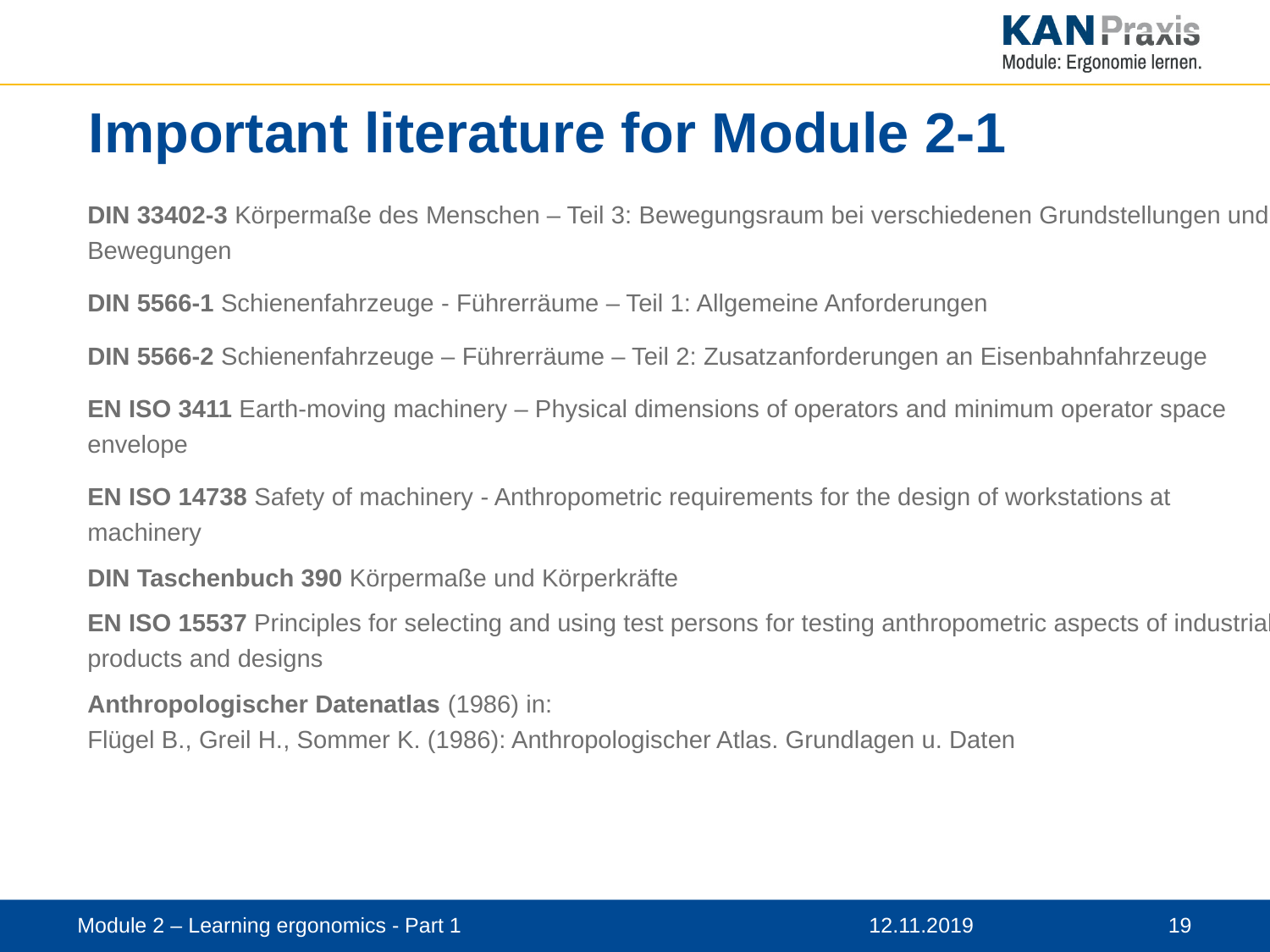

# Important literature for Module 2-1
DIN 33402-3 Körpermaße des Menschen – Teil 3: Bewegungsraum bei verschiedenen Grundstellungen und Bewegungen
DIN 5566-1 Schienenfahrzeuge - Führerräume – Teil 1: Allgemeine Anforderungen
DIN 5566-2 Schienenfahrzeuge – Führerräume – Teil 2: Zusatzanforderungen an Eisenbahnfahrzeuge
EN ISO 3411 Earth-moving machinery – Physical dimensions of operators and minimum operator space envelope
EN ISO 14738 Safety of machinery - Anthropometric requirements for the design of workstations at machinery
DIN Taschenbuch 390 Körpermaße und Körperkräfte
EN ISO 15537 Principles for selecting and using test persons for testing anthropometric aspects of industrial products and designs
Anthropologischer Datenatlas (1986) in:
Flügel B., Greil H., Sommer K. (1986): Anthropologischer Atlas. Grundlagen u. Daten

Module 2 – Learning ergonomics - Part 1
12.11.2019
 19